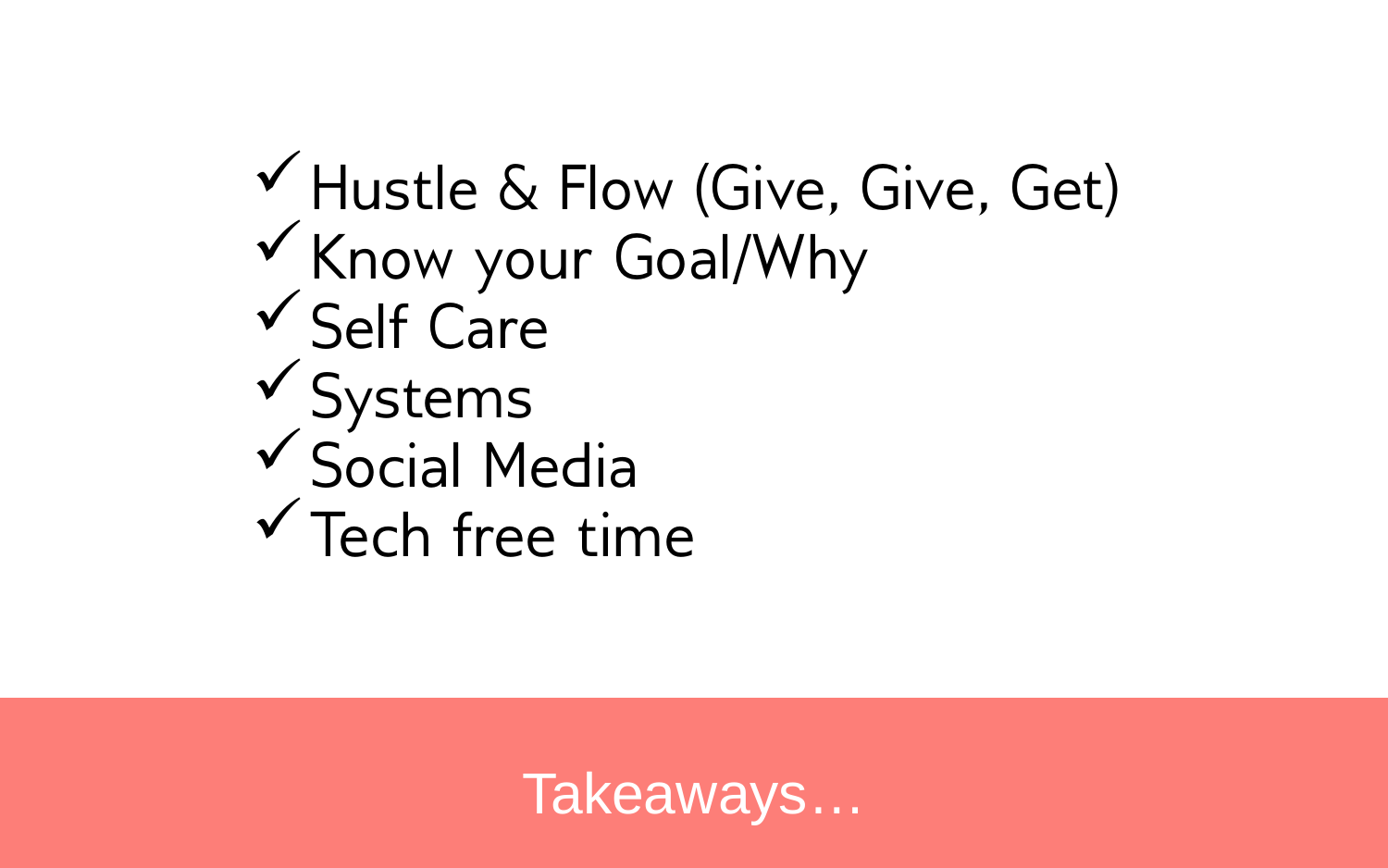

Hustle & Flow (Give, Give, Get)
Know your Goal/Why
Self Care
Systems
Social Media
Tech free time

# Takeaways…